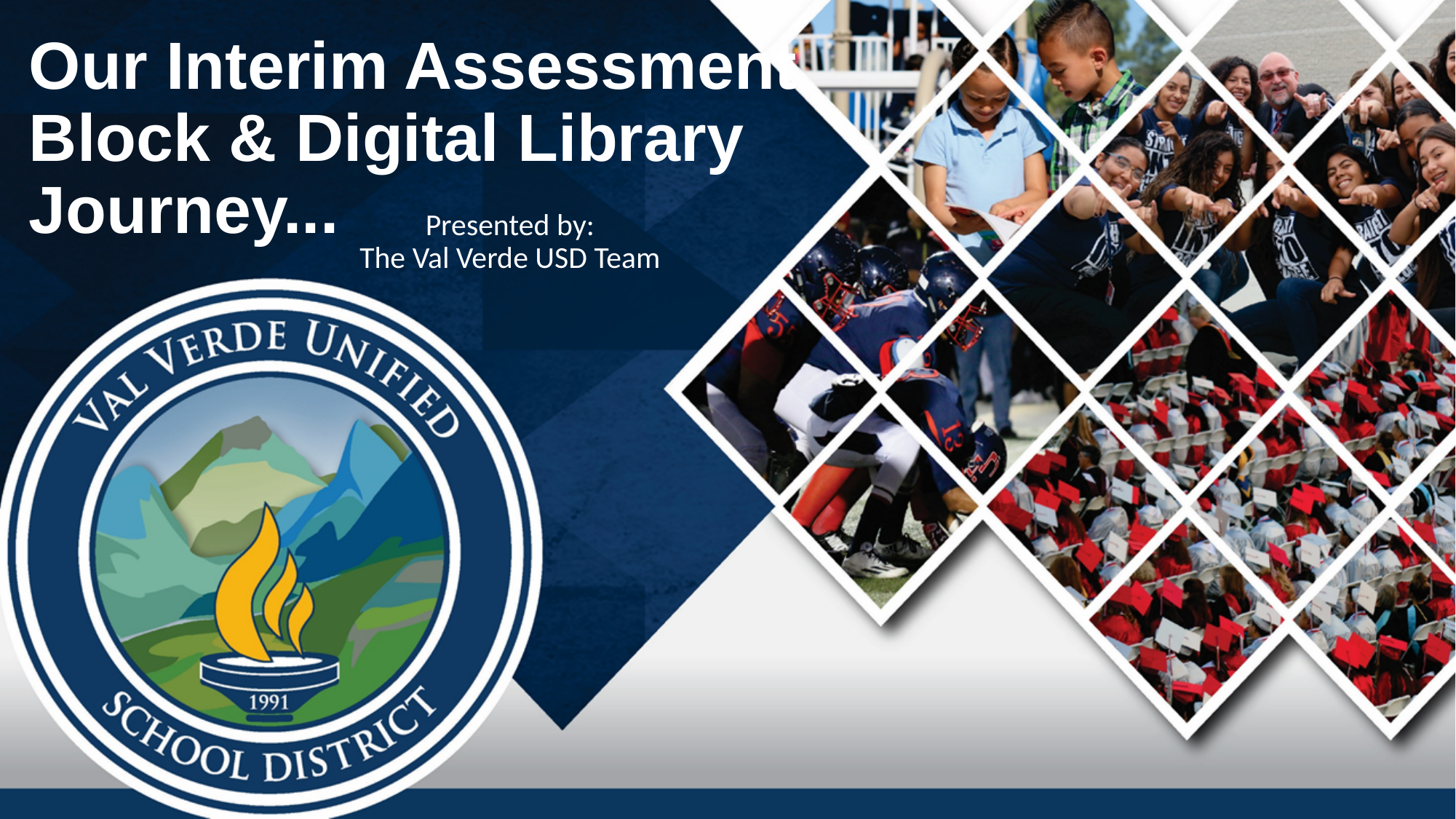

# Our Interim Assessment Block & Digital Library Journey...
Presented by:
The Val Verde USD Team